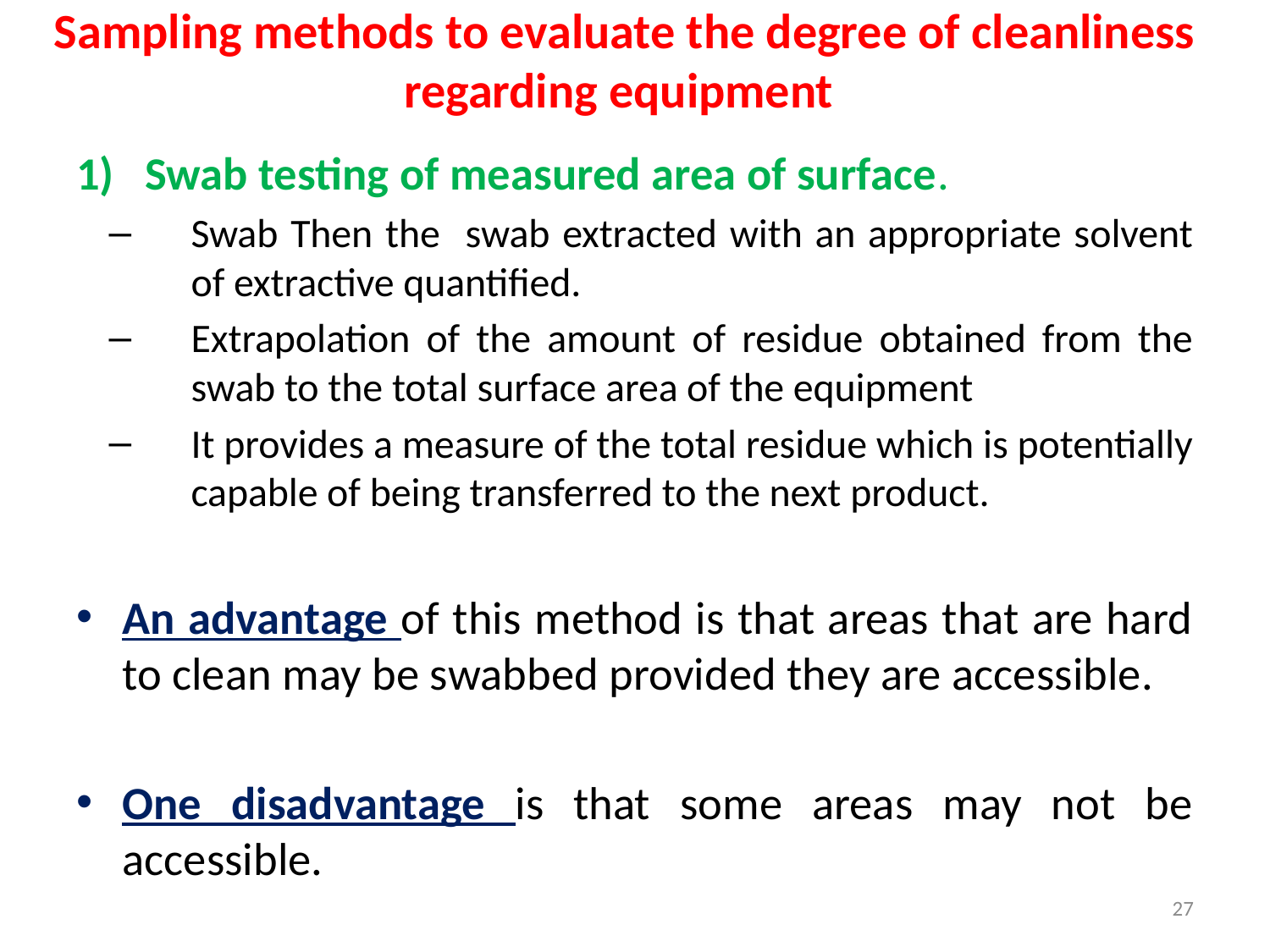

# Sampling methods to evaluate the degree of cleanliness regarding equipment
Swab testing of measured area of surface.
Swab Then the  swab extracted with an appropriate solvent of extractive quantified.
Extrapolation of the amount of residue obtained from the swab to the total surface area of the equipment
It provides a measure of the total residue which is potentially capable of being transferred to the next product.

An advantage of this method is that areas that are hard to clean may be swabbed provided they are accessible.

One disadvantage is that some areas may not be accessible.

27